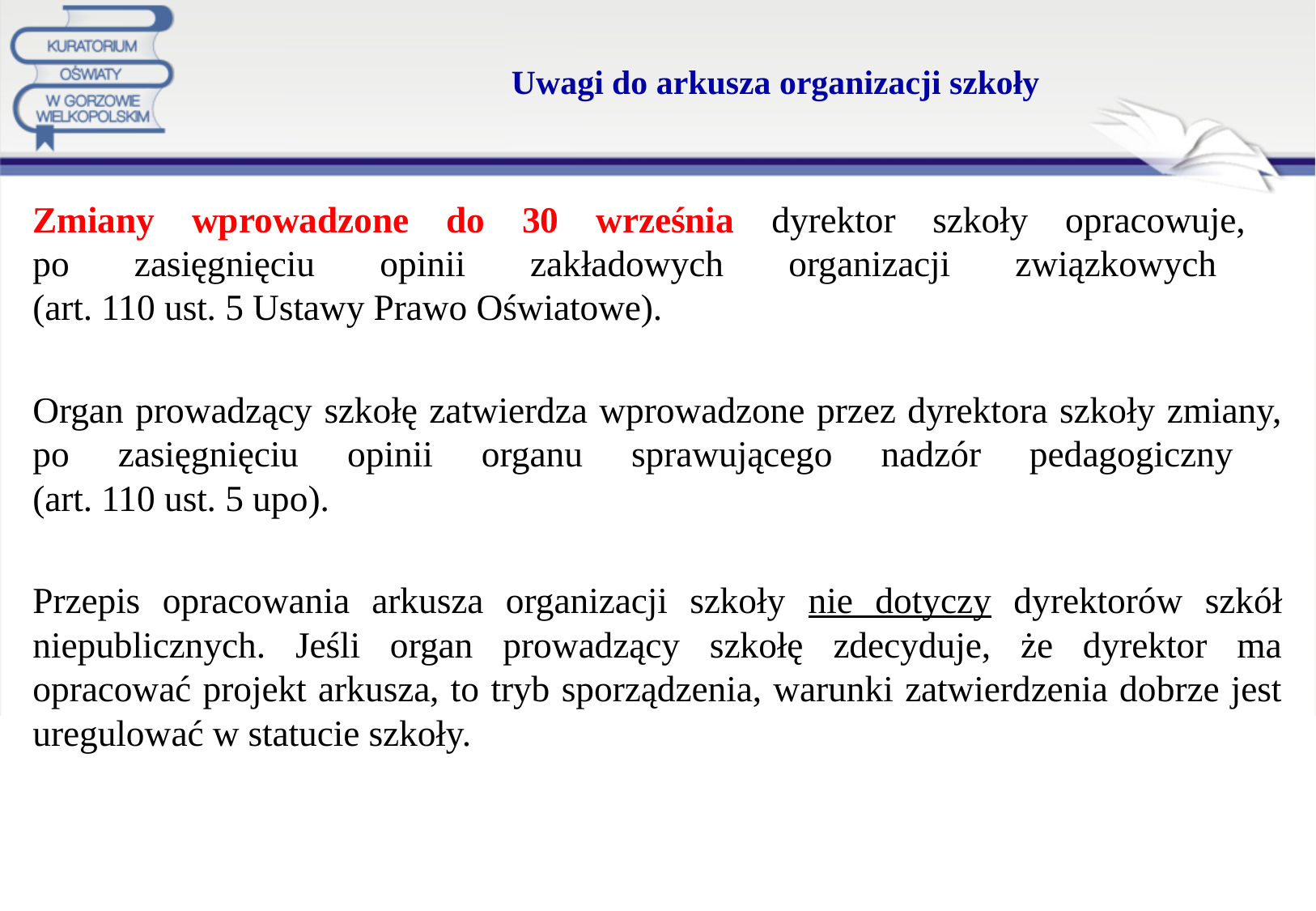

# Uwagi do arkusza organizacji szkoły
Zmiany wprowadzone do 30 września dyrektor szkoły opracowuje,
po zasięgnięciu opinii zakładowych organizacji związkowych
(art. 110 ust. 5 Ustawy Prawo Oświatowe).

Organ prowadzący szkołę zatwierdza wprowadzone przez dyrektora szkoły zmiany, po zasięgnięciu opinii organu sprawującego nadzór pedagogiczny
(art. 110 ust. 5 upo).

Przepis opracowania arkusza organizacji szkoły nie dotyczy dyrektorów szkół niepublicznych. Jeśli organ prowadzący szkołę zdecyduje, że dyrektor ma opracować projekt arkusza, to tryb sporządzenia, warunki zatwierdzenia dobrze jest uregulować w statucie szkoły.